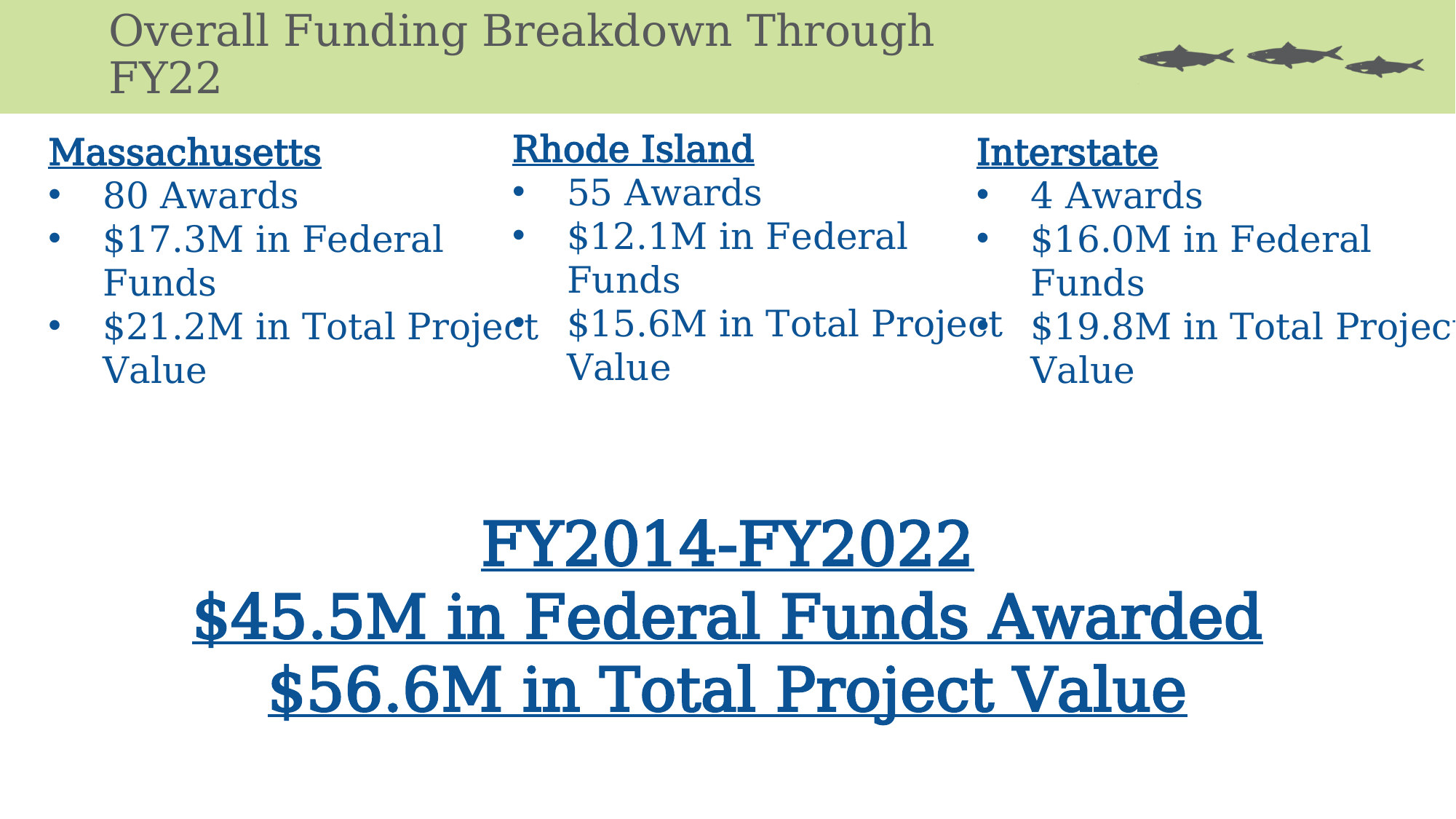

# Overall Funding Breakdown Through FY22
Rhode Island
55 Awards
$12.1M in Federal Funds
$15.6M in Total Project Value

Massachusetts
80 Awards
$17.3M in Federal Funds
$21.2M in Total Project Value

Interstate
4 Awards
$16.0M in Federal Funds
$19.8M in Total Project Value

FY2014-FY2022
$45.5M in Federal Funds Awarded
$56.6M in Total Project Value